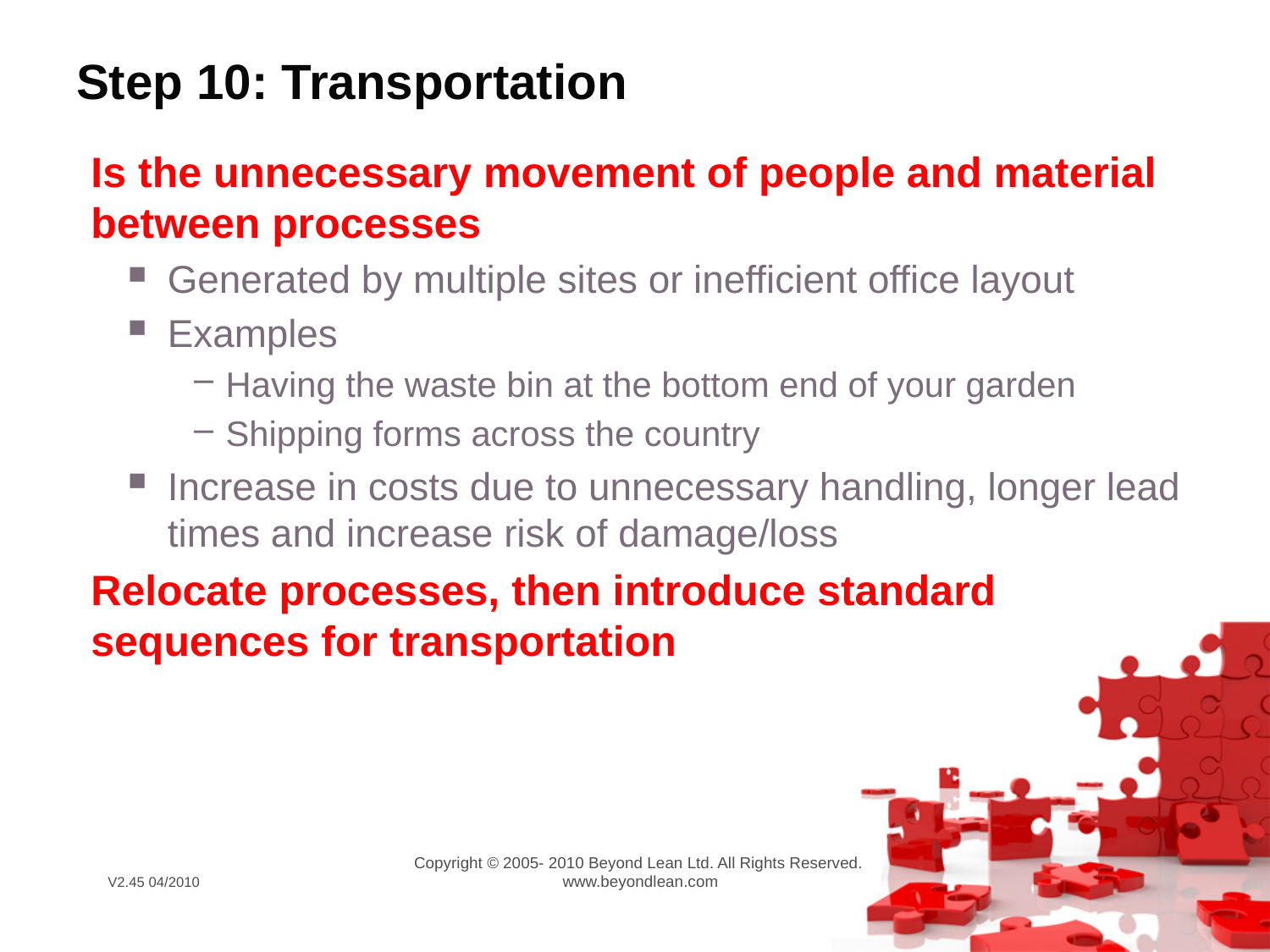

# Step 10: Transportation
Is the unnecessary movement of people and material between processes
Generated by multiple sites or inefficient office layout
Examples
Having the waste bin at the bottom end of your garden
Shipping forms across the country
Increase in costs due to unnecessary handling, longer lead times and increase risk of damage/loss
Relocate processes, then introduce standard sequences for transportation